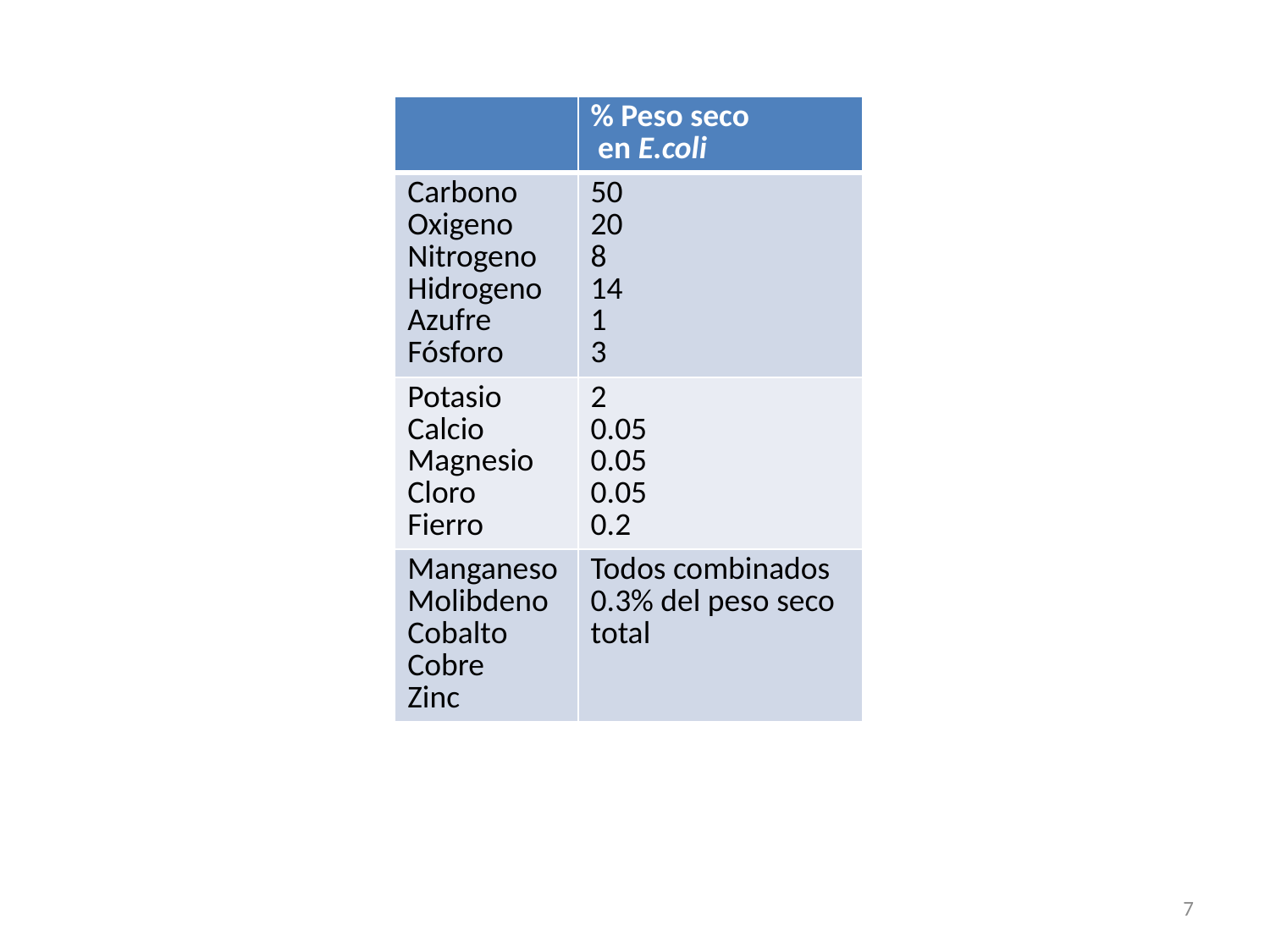

|  | % Peso seco en E.coli |
| --- | --- |
| Carbono Oxigeno Nitrogeno Hidrogeno Azufre Fósforo | 50 20 8 14 1 3 |
| Potasio Calcio Magnesio Cloro Fierro | 2 0.05 0.05 0.05 0.2 |
| Manganeso Molibdeno Cobalto Cobre Zinc | Todos combinados 0.3% del peso seco total |
7